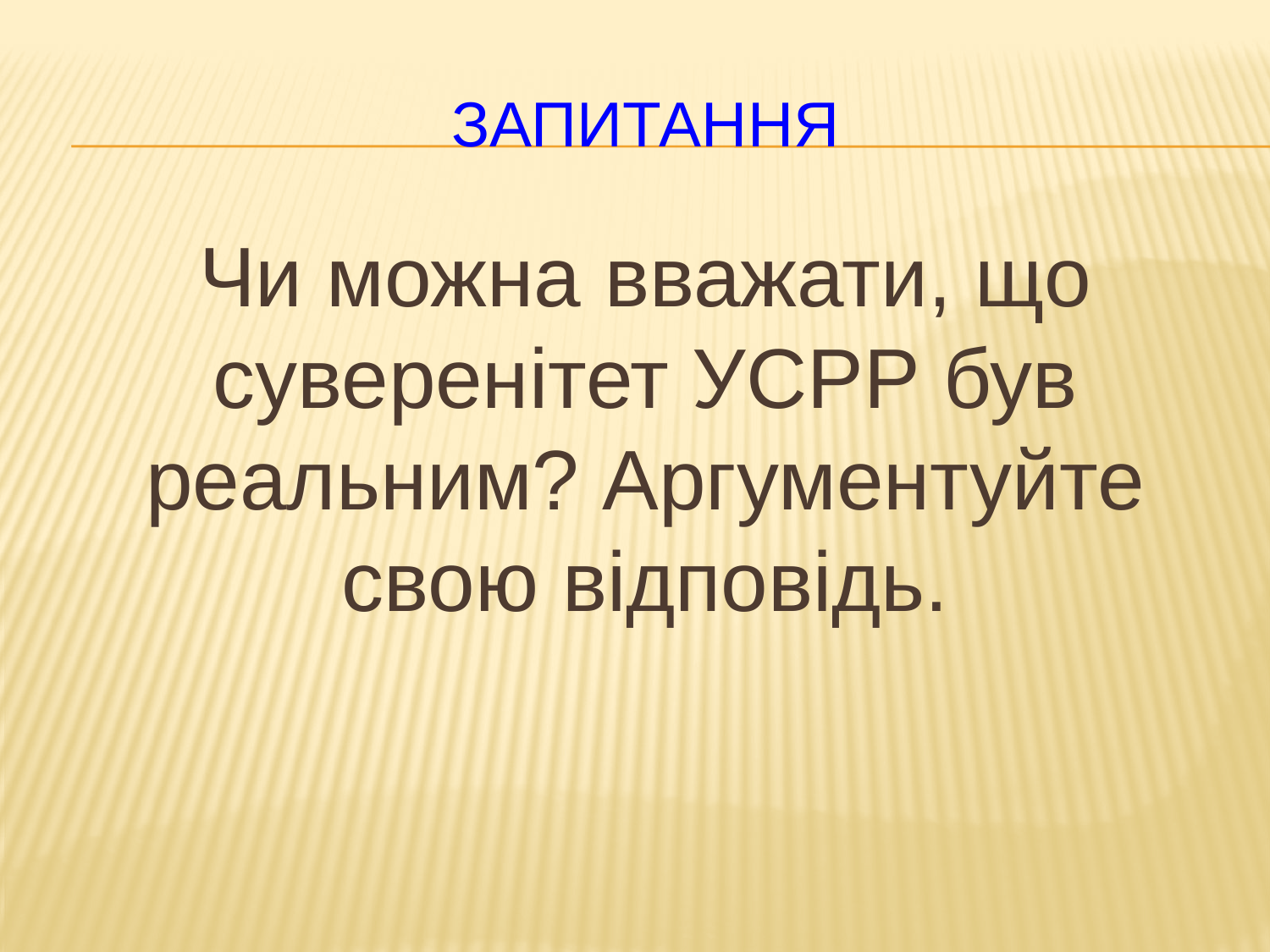

# Запитання
Чи можна вважати, що суверенітет УСРР був реальним? Аргументуйте свою відповідь.